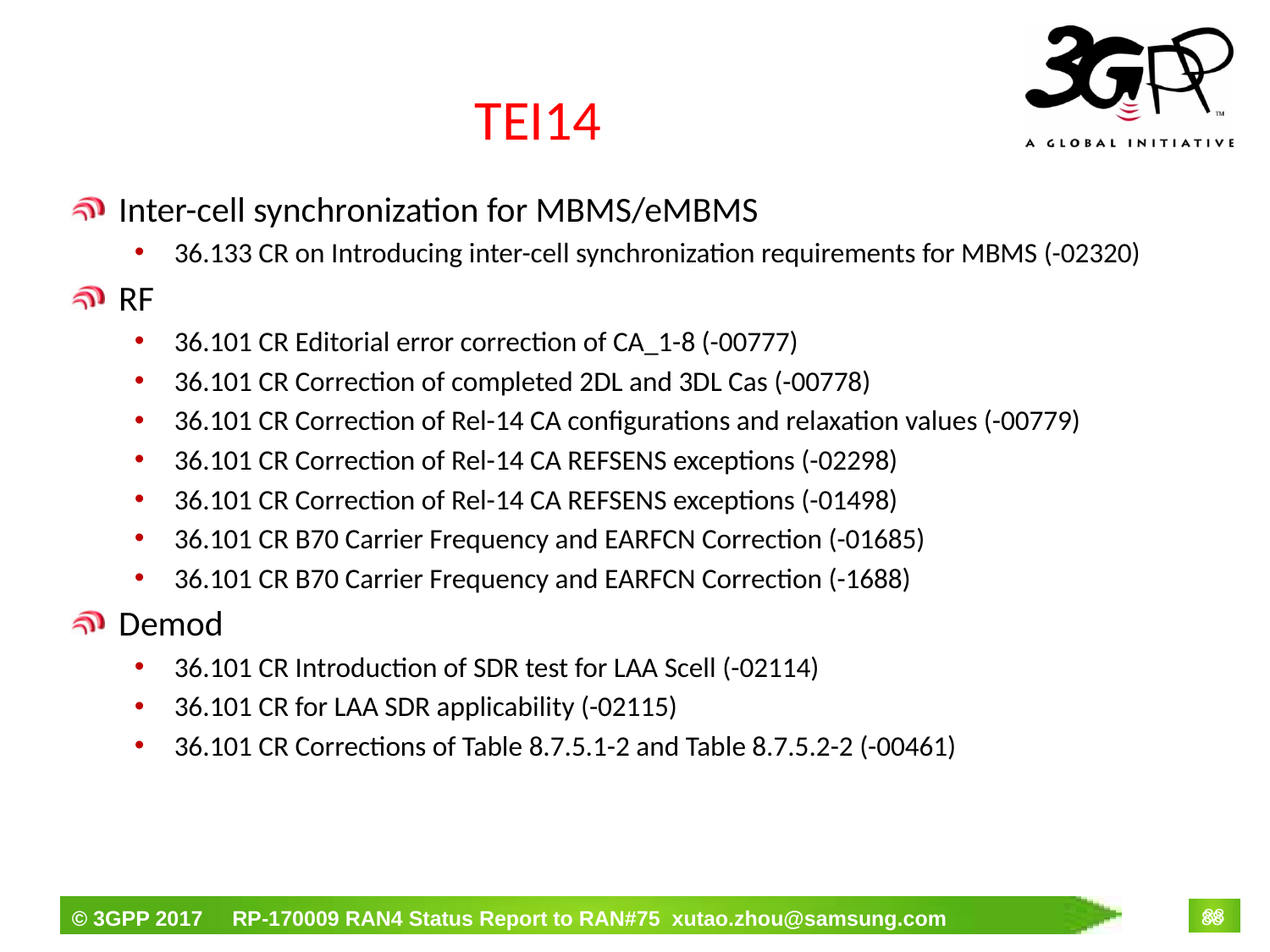

# TEI14
Inter-cell synchronization for MBMS/eMBMS
36.133 CR on Introducing inter-cell synchronization requirements for MBMS (-02320)
RF
36.101 CR Editorial error correction of CA_1-8 (-00777)
36.101 CR Correction of completed 2DL and 3DL Cas (-00778)
36.101 CR Correction of Rel-14 CA configurations and relaxation values (-00779)
36.101 CR Correction of Rel-14 CA REFSENS exceptions (-02298)
36.101 CR Correction of Rel-14 CA REFSENS exceptions (-01498)
36.101 CR B70 Carrier Frequency and EARFCN Correction (-01685)
36.101 CR B70 Carrier Frequency and EARFCN Correction (-1688)
Demod
36.101 CR Introduction of SDR test for LAA Scell (-02114)
36.101 CR for LAA SDR applicability (-02115)
36.101 CR Corrections of Table 8.7.5.1-2 and Table 8.7.5.2-2 (-00461)

88